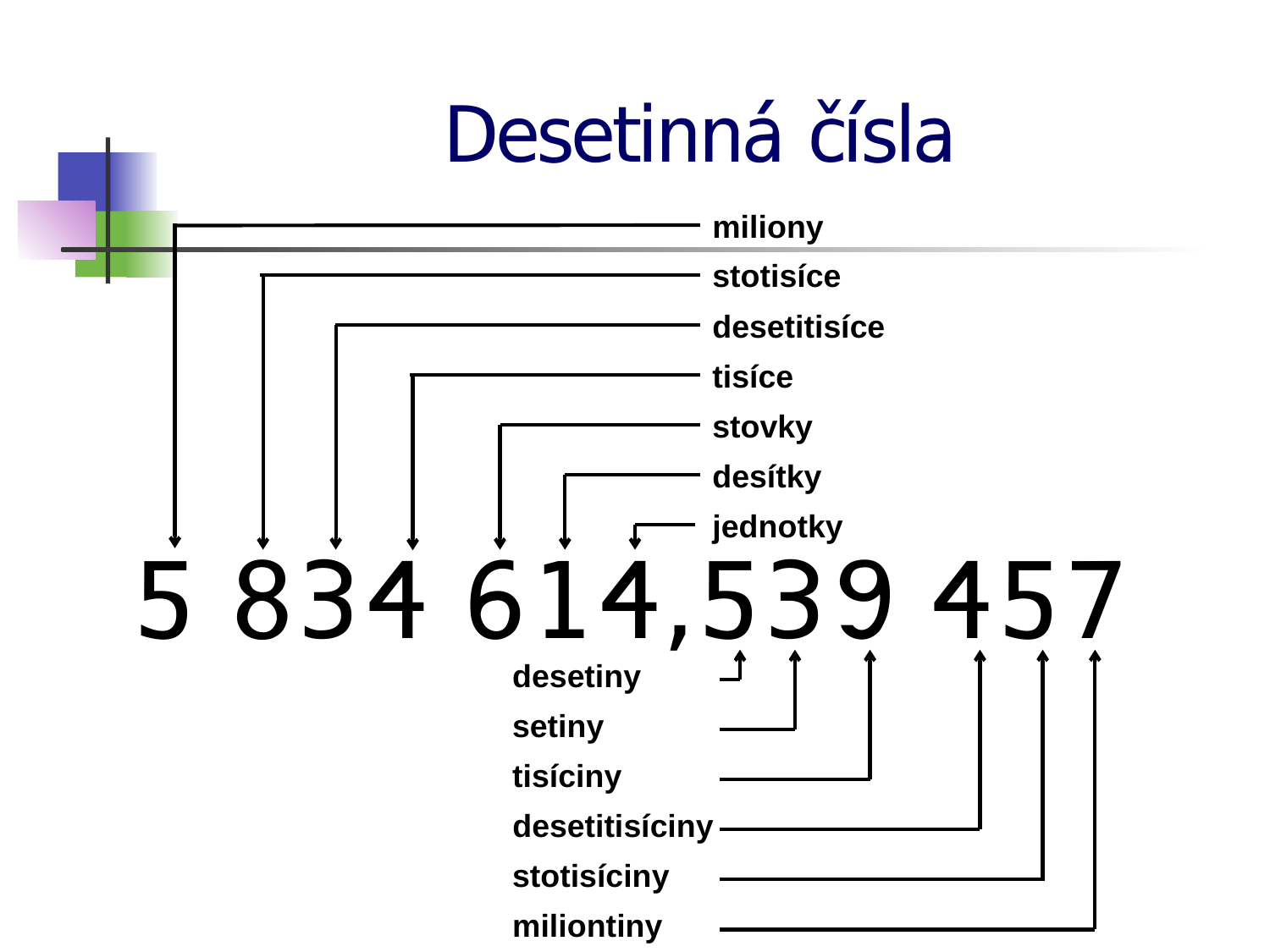

# Desetinná čísla
miliony
stotisíce
desetitisíce
tisíce
stovky
desítky
jednotky
5 834 614,539 457
desetiny
setiny
tisíciny
desetitisíciny
stotisíciny
miliontiny